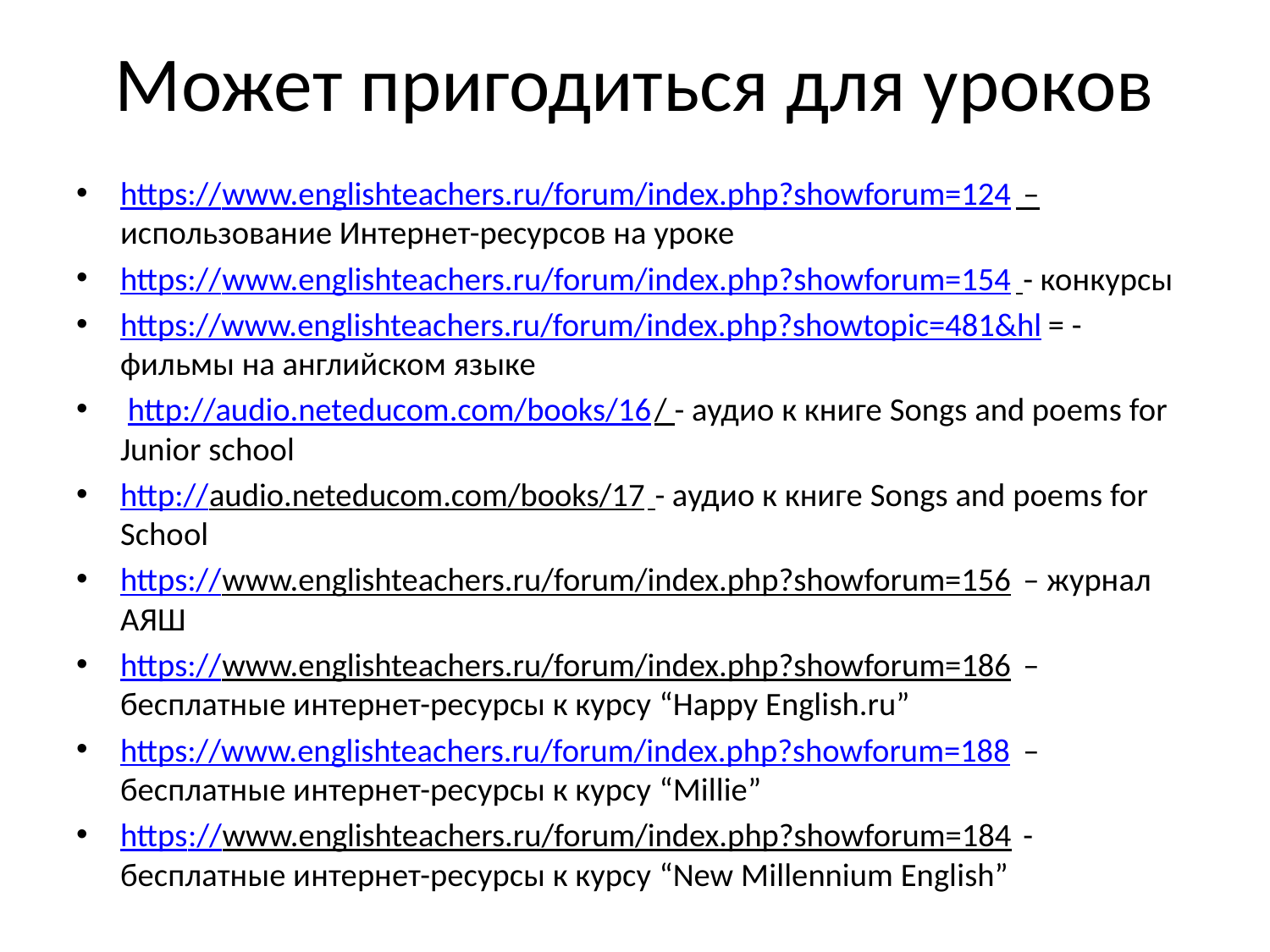

# Может пригодиться для уроков
https://www.englishteachers.ru/forum/index.php?showforum=124 – использование Интернет-ресурсов на уроке
https://www.englishteachers.ru/forum/index.php?showforum=154 - конкурсы
https://www.englishteachers.ru/forum/index.php?showtopic=481&hl= - фильмы на английском языке
 http://audio.neteducom.com/books/16/ - аудио к книге Songs and poems for Junior school
http://audio.neteducom.com/books/17 - аудио к книге Songs and poems for School
https://www.englishteachers.ru/forum/index.php?showforum=156 – журнал АЯШ
https://www.englishteachers.ru/forum/index.php?showforum=186 – бесплатные интернет-ресурсы к курсу “Happy English.ru”
https://www.englishteachers.ru/forum/index.php?showforum=188 – бесплатные интернет-ресурсы к курсу “Millie”
https://www.englishteachers.ru/forum/index.php?showforum=184 - бесплатные интернет-ресурсы к курсу “New Millennium English”